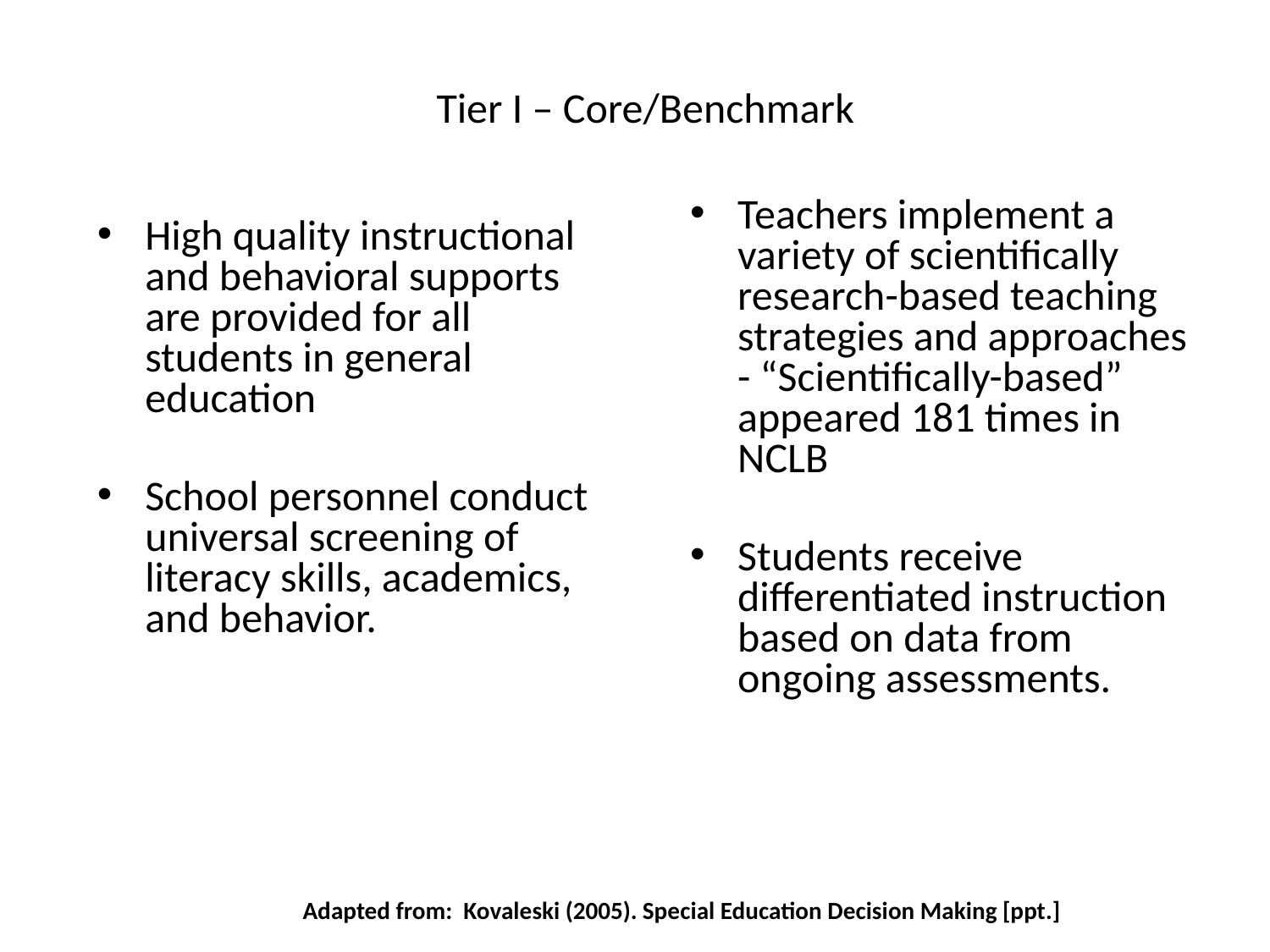

# Tier I – Core/Benchmark
Teachers implement a variety of scientifically research-based teaching strategies and approaches - “Scientifically-based” appeared 181 times in NCLB

Students receive differentiated instruction based on data from ongoing assessments.

High quality instructional and behavioral supports are provided for all students in general education

School personnel conduct universal screening of literacy skills, academics, and behavior.

Adapted from:  Kovaleski (2005). Special Education Decision Making [ppt.]